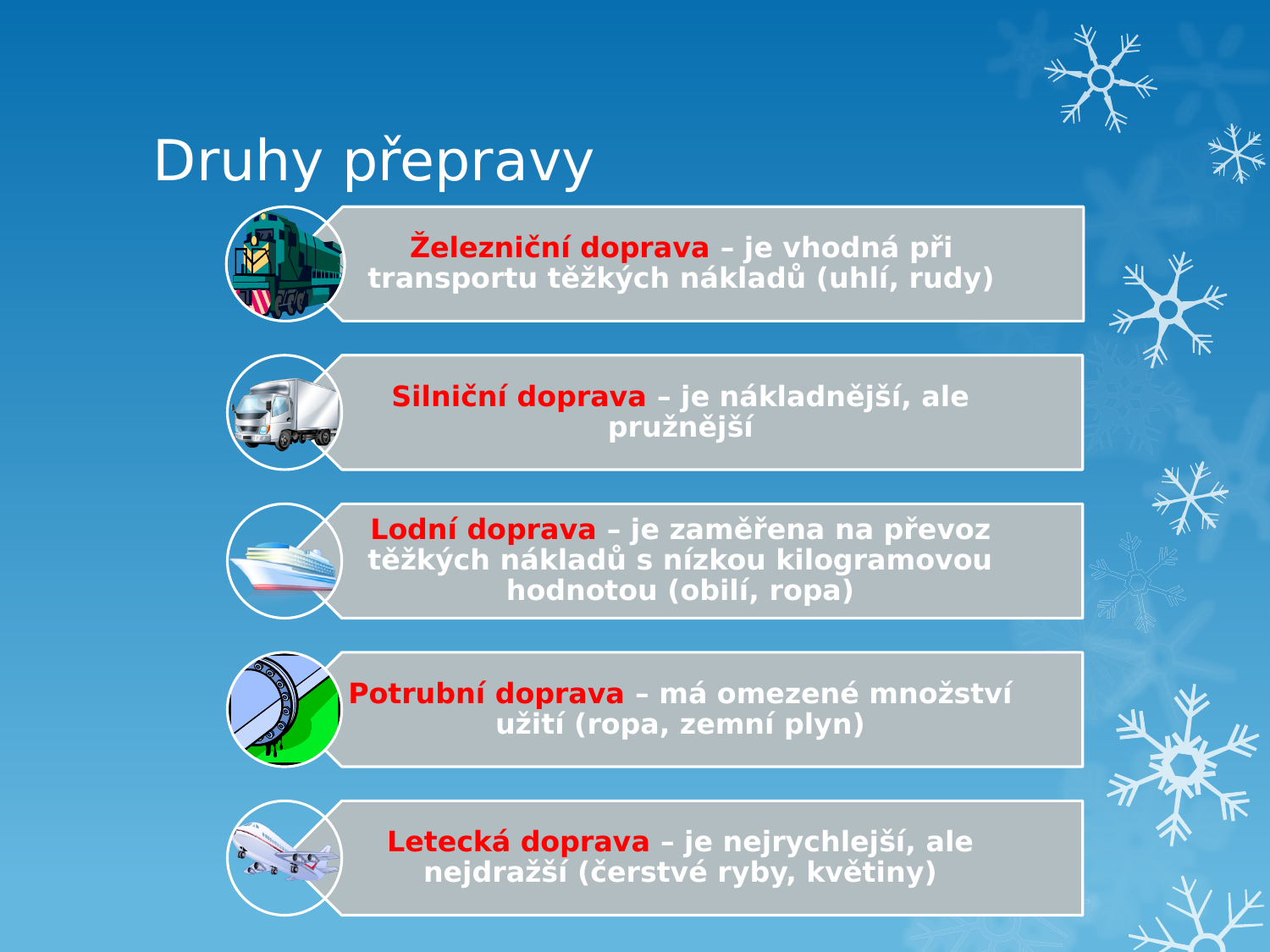

# Druhy přepravy
Železniční doprava – je vhodná při transportu těžkých nákladů (uhlí, rudy)
Silniční doprava – je nákladnější, ale pružnější
Lodní doprava – je zaměřena na převoz těžkých nákladů s nízkou kilogramovou hodnotou (obilí, ropa)
Potrubní doprava – má omezené množství užití (ropa, zemní plyn)
Letecká doprava – je nejrychlejší, ale nejdražší (čerstvé ryby, květiny)